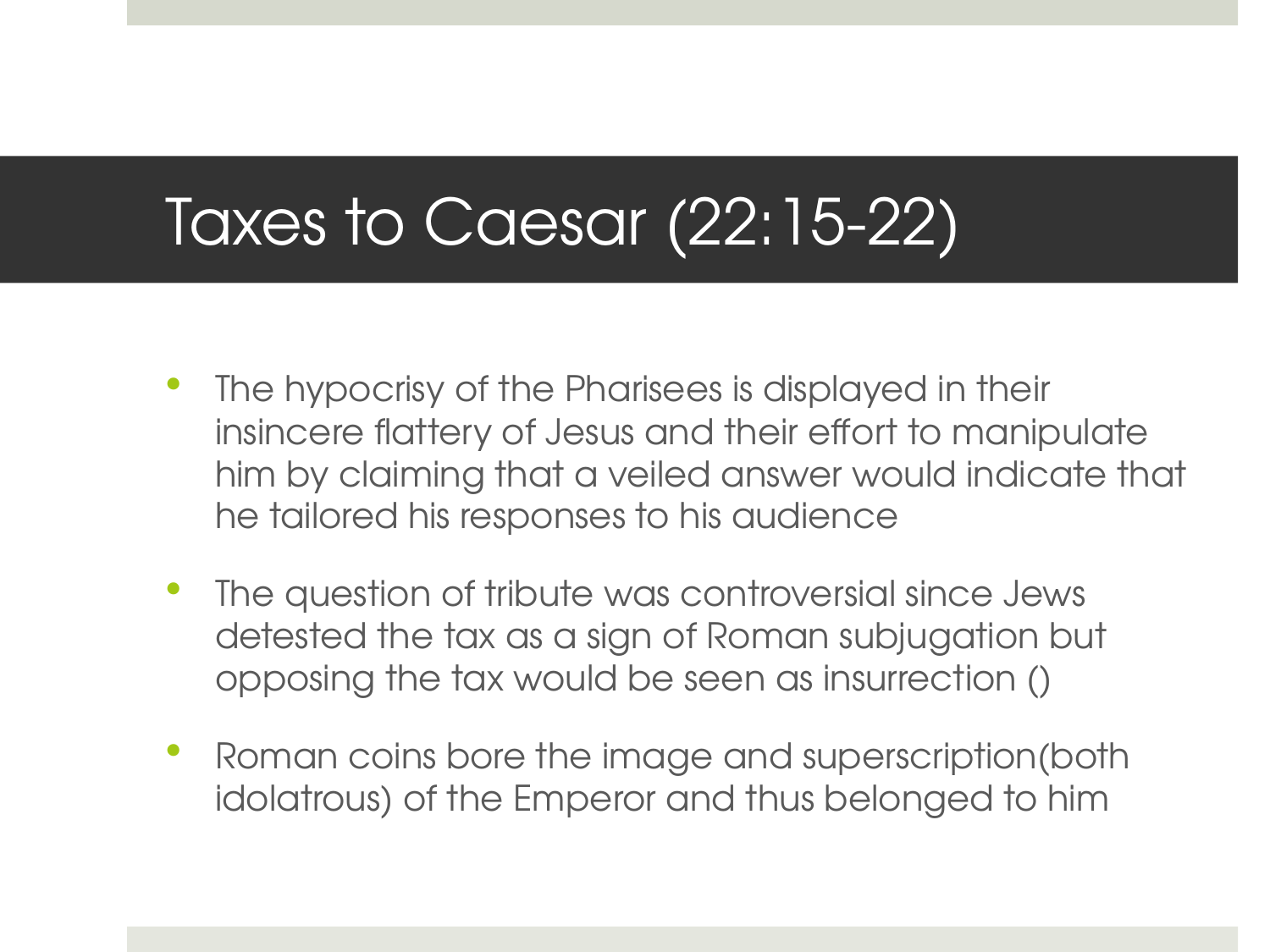

# Taxes to Caesar (22:15-22)
The hypocrisy of the Pharisees is displayed in their insincere flattery of Jesus and their effort to manipulate him by claiming that a veiled answer would indicate that he tailored his responses to his audience
The question of tribute was controversial since Jews detested the tax as a sign of Roman subjugation but opposing the tax would be seen as insurrection ()
Roman coins bore the image and superscription(both idolatrous) of the Emperor and thus belonged to him